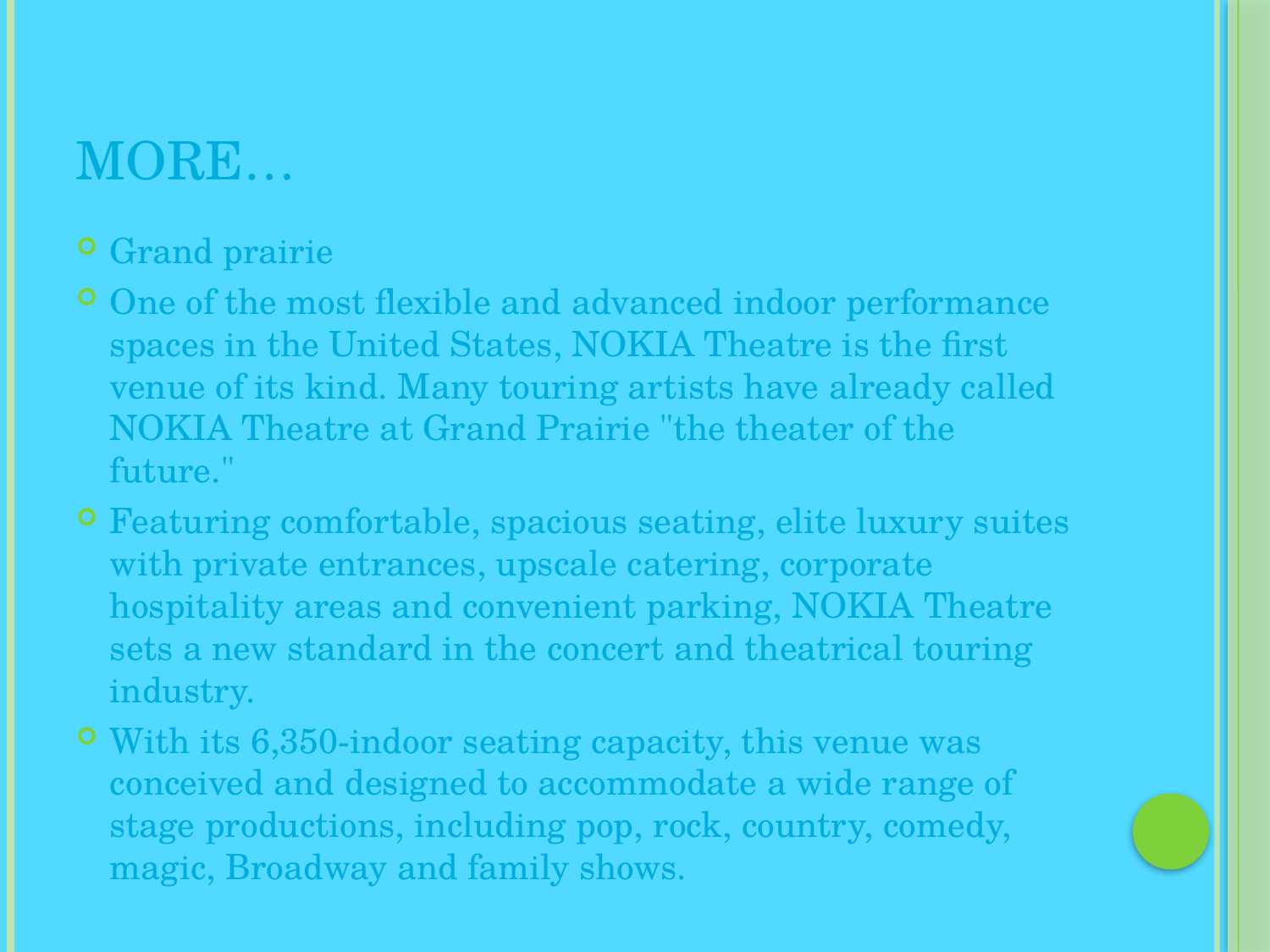

# More…
Grand prairie
One of the most flexible and advanced indoor performance spaces in the United States, NOKIA Theatre is the first venue of its kind. Many touring artists have already called NOKIA Theatre at Grand Prairie "the theater of the future."
Featuring comfortable, spacious seating, elite luxury suites with private entrances, upscale catering, corporate hospitality areas and convenient parking, NOKIA Theatre sets a new standard in the concert and theatrical touring industry.
With its 6,350-indoor seating capacity, this venue was conceived and designed to accommodate a wide range of stage productions, including pop, rock, country, comedy, magic, Broadway and family shows.